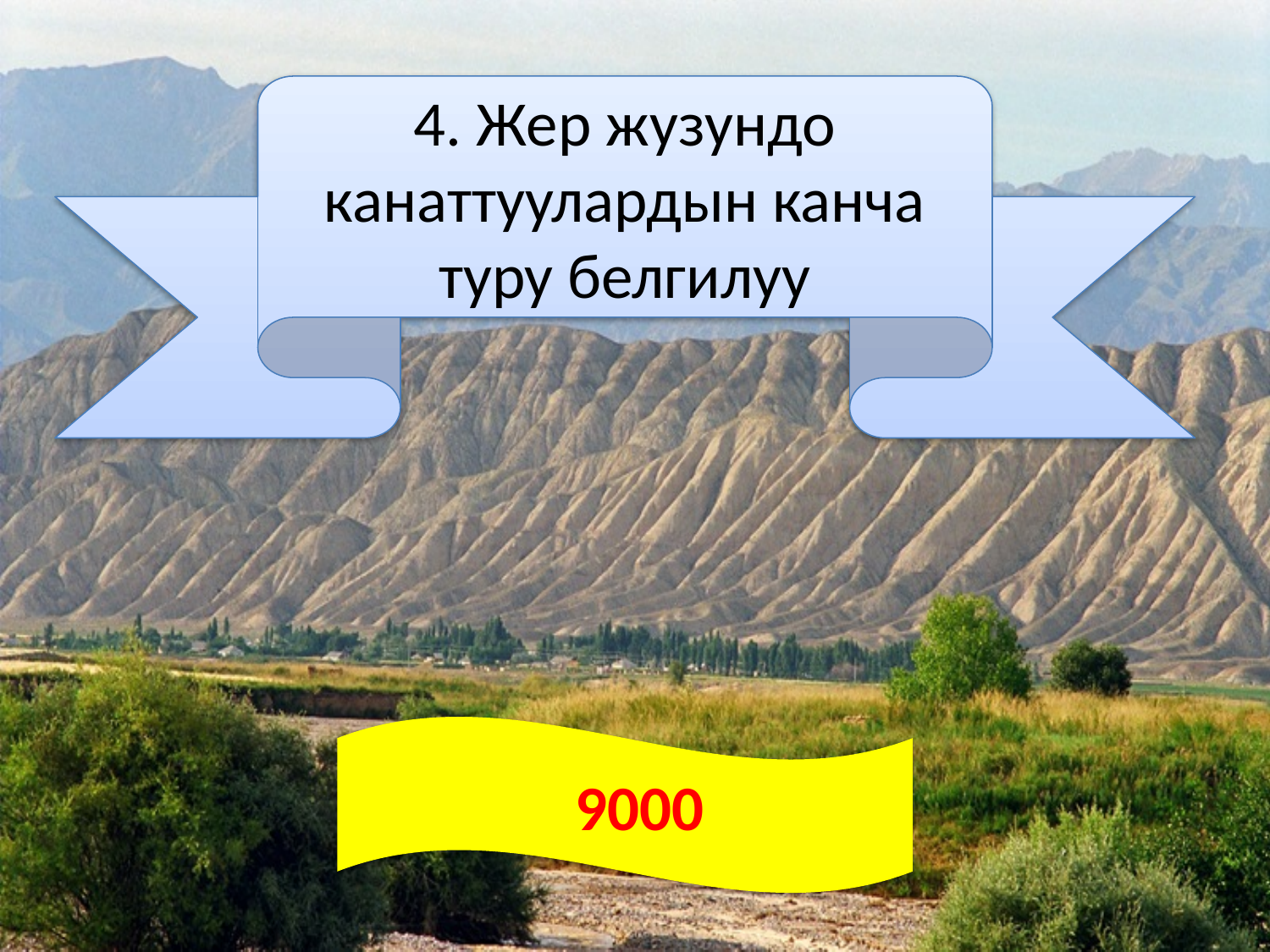

4. Жер жузундо канаттуулардын канча туру белгилуу
  9000